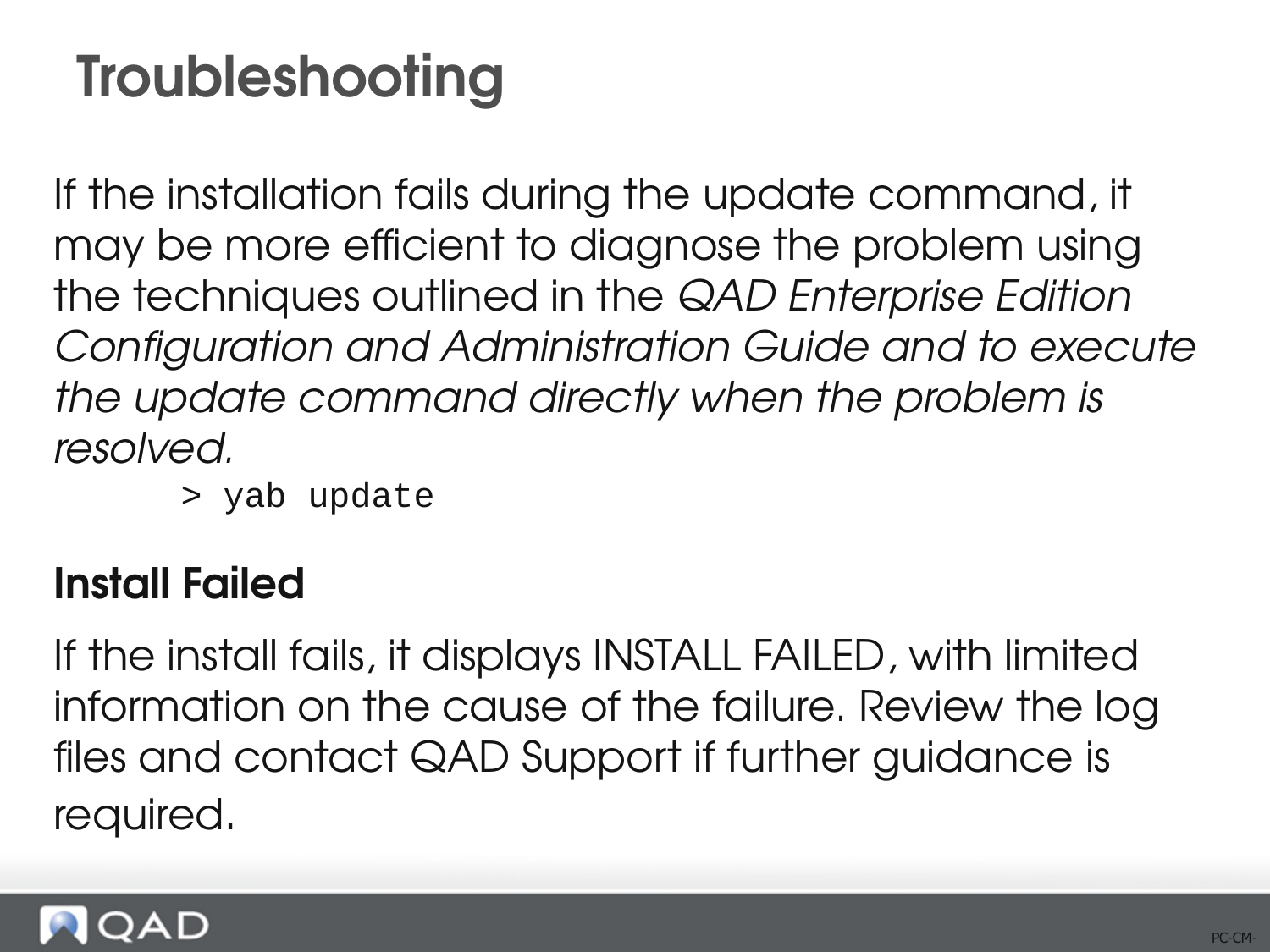

# Troubleshooting
If the installation fails during the update command, it may be more efficient to diagnose the problem using the techniques outlined in the QAD Enterprise Edition Configuration and Administration Guide and to execute the update command directly when the problem is resolved.
	> yab update

Install Failed

If the install fails, it displays INSTALL FAILED, with limited information on the cause of the failure. Review the log files and contact QAD Support if further guidance is required.
PC-CM-